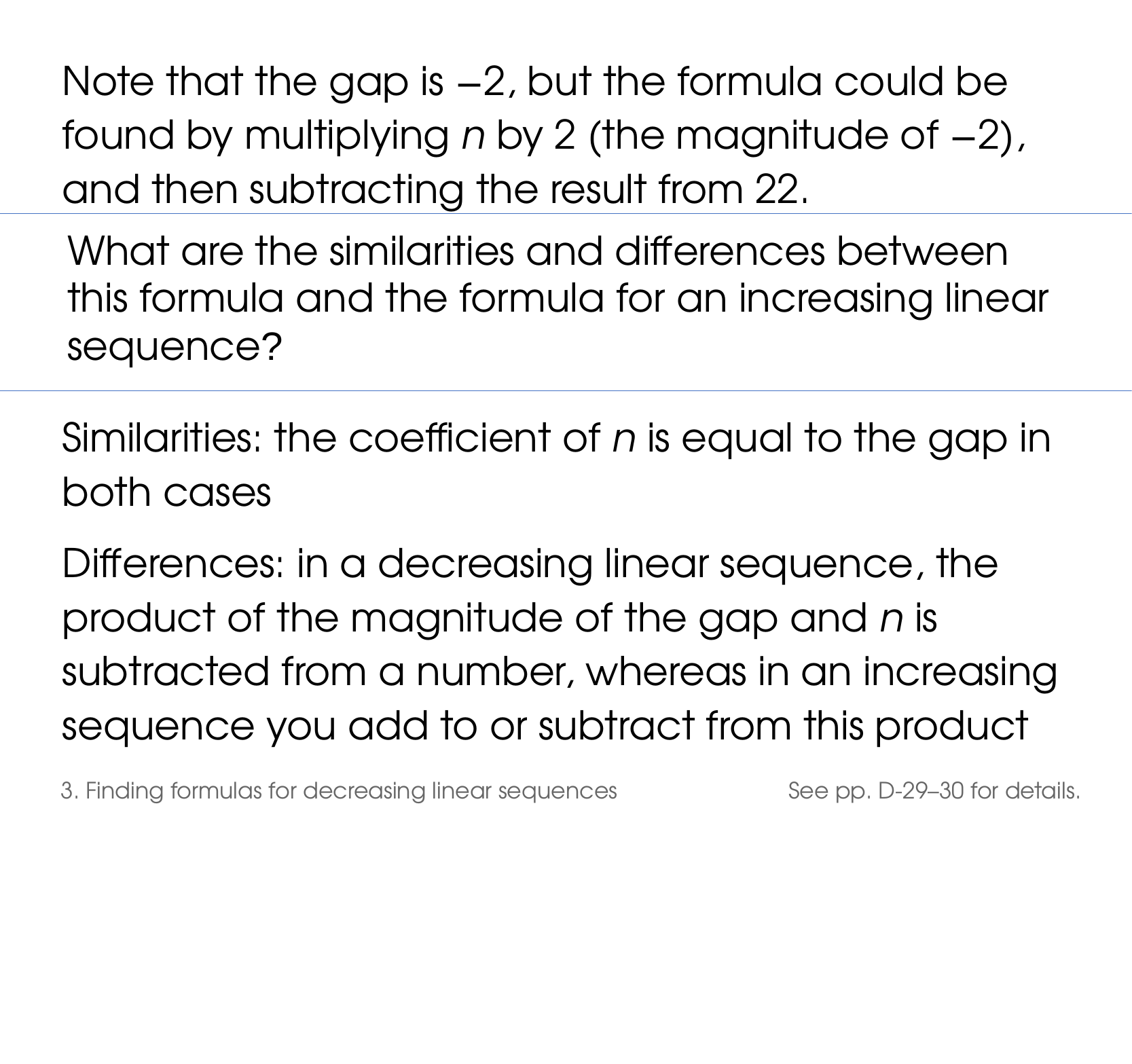

Note that the gap is −2, but the formula could be found by multiplying n by 2 (the magnitude of −2),
and then subtracting the result from 22.
What are the similarities and differences between this formula and the formula for an increasing linear sequence?
Similarities: the coefficient of n is equal to the gap in both cases
Differences: in a decreasing linear sequence, the product of the magnitude of the gap and n is subtracted from a number, whereas in an increasing sequence you add to or subtract from this product
3. Finding formulas for decreasing linear sequences
See pp. D-29–30 for details.